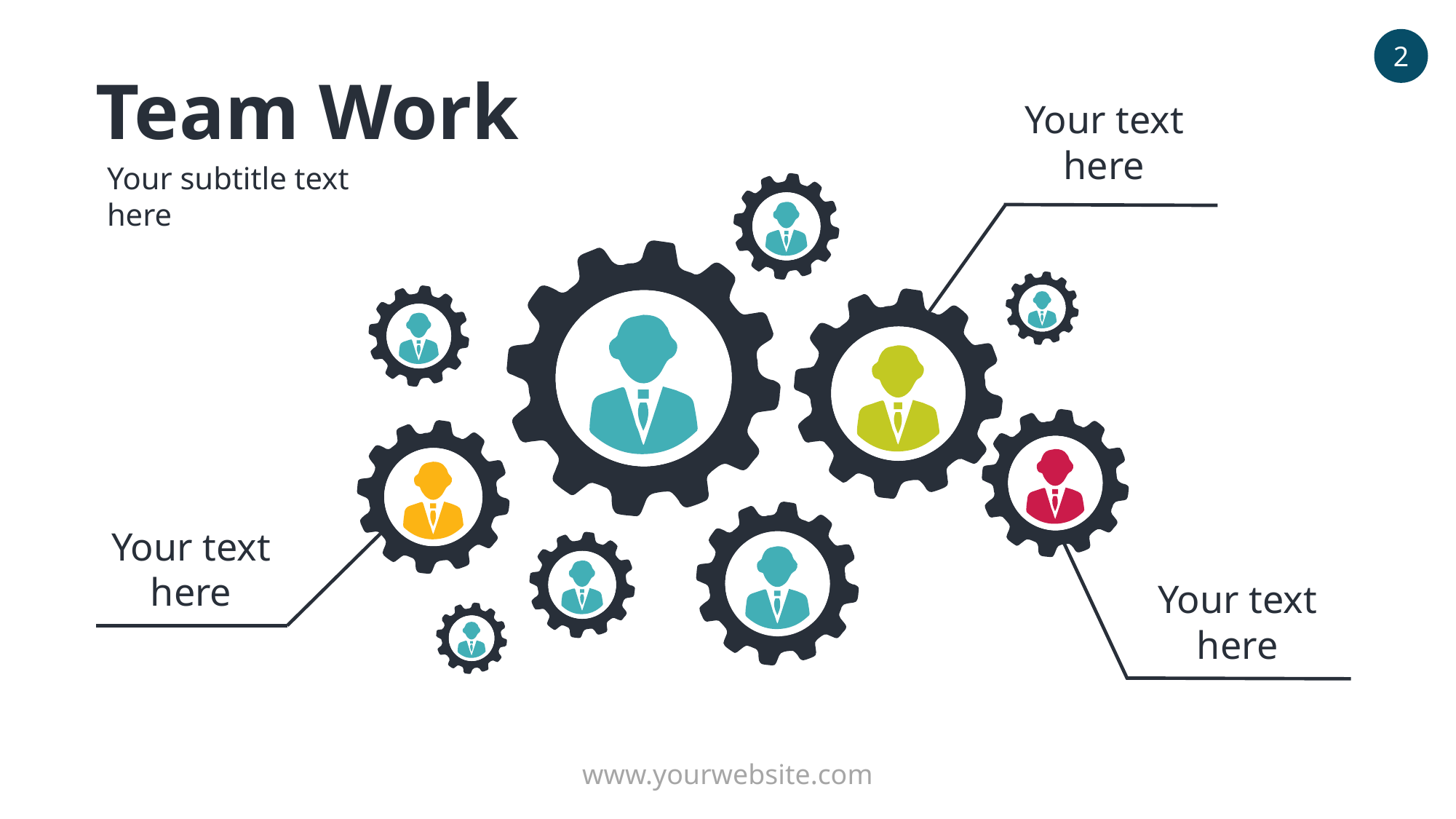

2
Team Work
Your text here
Your subtitle text here

Your text here

Your text here

www.yourwebsite.com